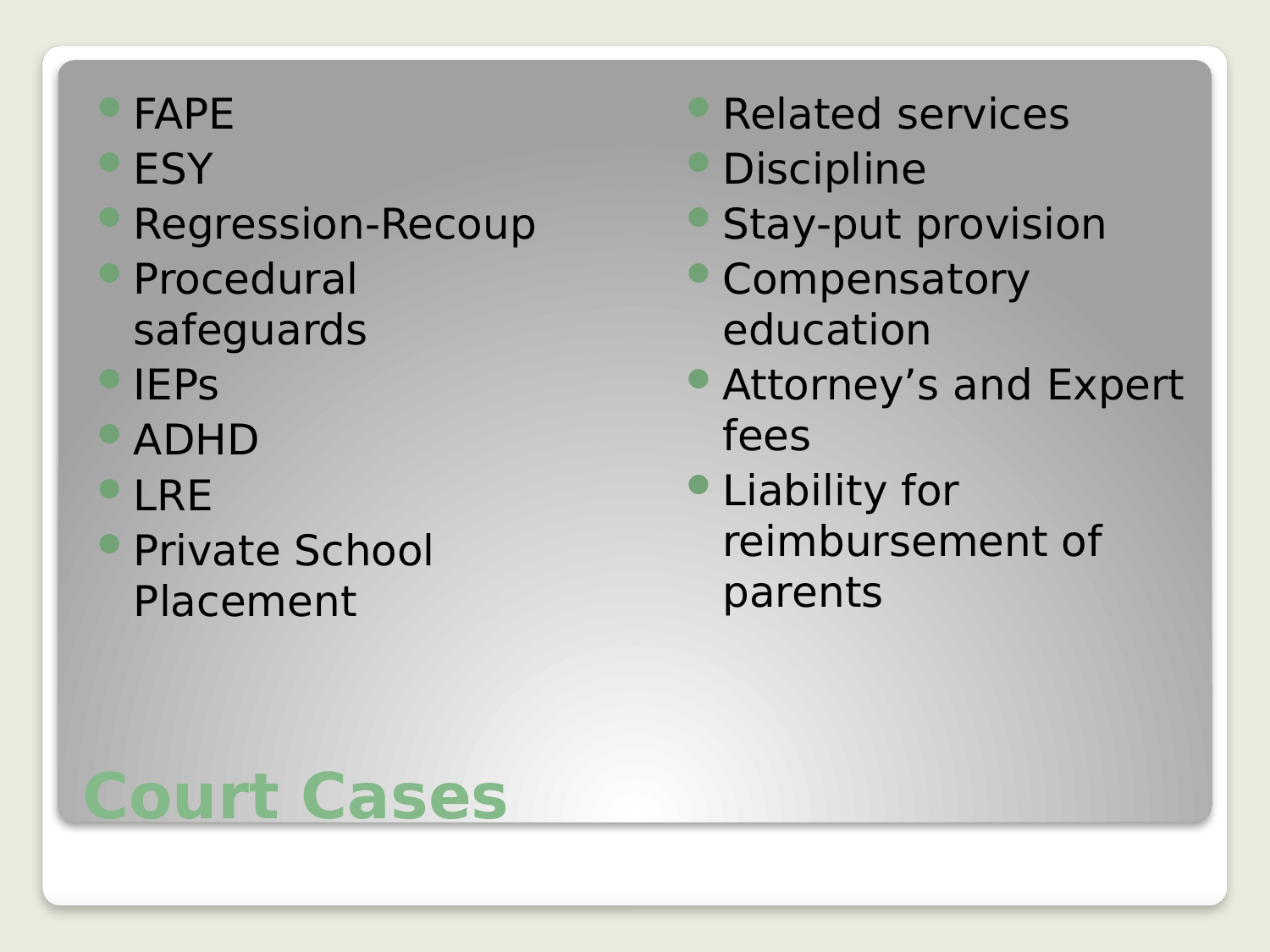

FAPE
ESY
Regression-Recoup
Procedural safeguards
IEPs
ADHD
LRE
Private School Placement
Related services
Discipline
Stay-put provision
Compensatory education
Attorney’s and Expert fees
Liability for reimbursement of parents
# Court Cases